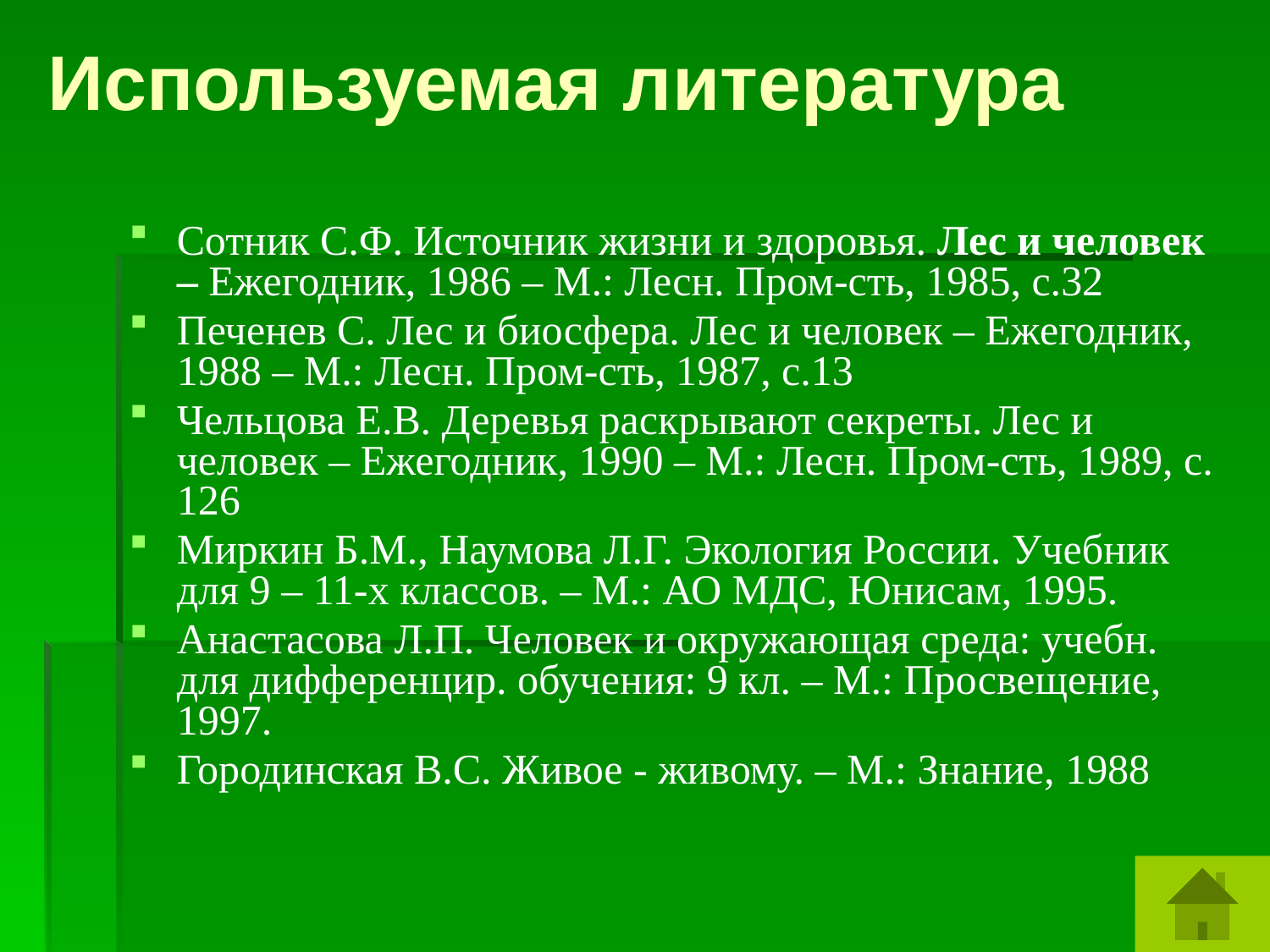

# Используемая литература
Сотник С.Ф. Источник жизни и здоровья. Лес и человек – Ежегодник, 1986 – М.: Лесн. Пром-сть, 1985, с.32
Печенев С. Лес и биосфера. Лес и человек – Ежегодник, 1988 – М.: Лесн. Пром-сть, 1987, с.13
Чельцова Е.В. Деревья раскрывают секреты. Лес и человек – Ежегодник, 1990 – М.: Лесн. Пром-сть, 1989, с. 126
Миркин Б.М., Наумова Л.Г. Экология России. Учебник для 9 – 11-х классов. – М.: АО МДС, Юнисам, 1995.
Анастасова Л.П. Человек и окружающая среда: учебн. для дифференцир. обучения: 9 кл. – М.: Просвещение, 1997.
Городинская В.С. Живое - живому. – М.: Знание, 1988